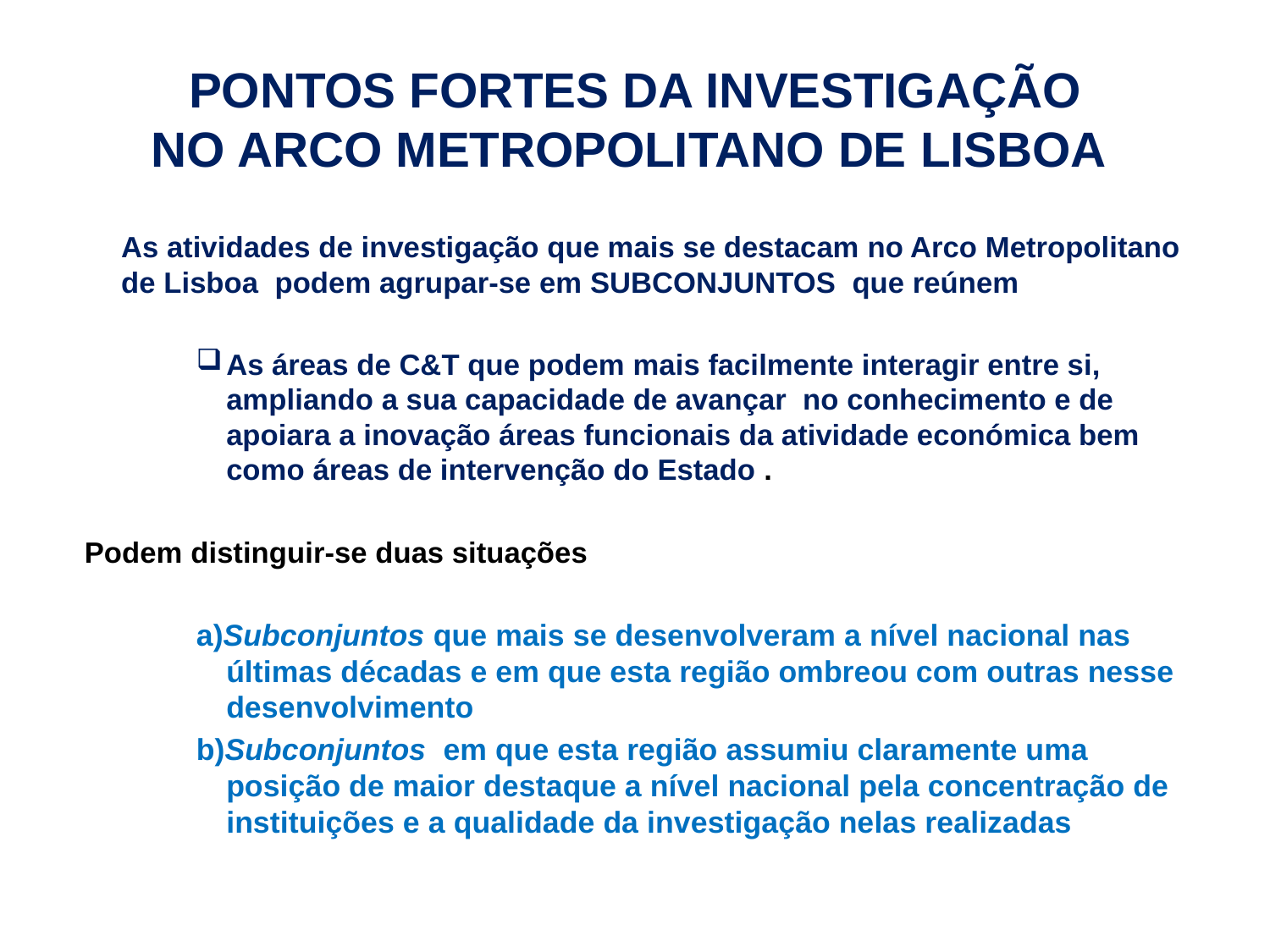

# PONTOS FORTES DA INVESTIGAÇÃO NO ARCO METROPOLITANO DE LISBOA
As atividades de investigação que mais se destacam no Arco Metropolitano de Lisboa  podem agrupar-se em SUBCONJUNTOS  que reúnem

As áreas de C&T que podem mais facilmente interagir entre si,  ampliando a sua capacidade de avançar  no conhecimento e de apoiara a inovação áreas funcionais da atividade económica bem como áreas de intervenção do Estado .

 Podem distinguir-se duas situações

a)Subconjuntos que mais se desenvolveram a nível nacional nas últimas décadas e em que esta região ombreou com outras nesse desenvolvimento
b)Subconjuntos  em que esta região assumiu claramente uma posição de maior destaque a nível nacional pela concentração de instituições e a qualidade da investigação nelas realizadas